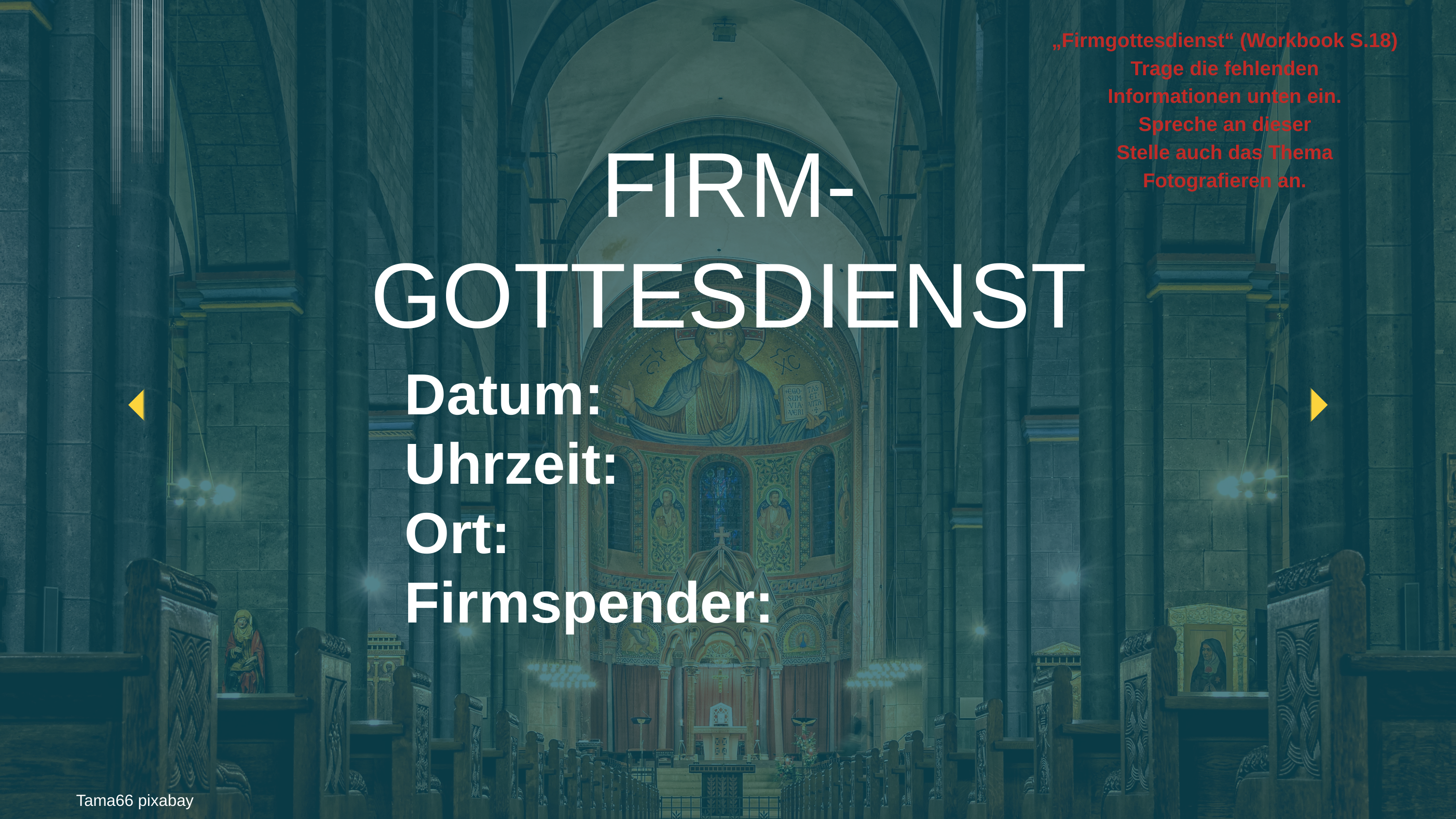

„Firmgottesdienst“ (Workbook S.18)
Trage die fehlenden
Informationen unten ein.
Spreche an dieser
Stelle auch das Thema
Fotografieren an.

FIRM-GOTTESDIENST
Datum:
Uhrzeit:
Ort:
Firmspender:
Tama66 pixabay